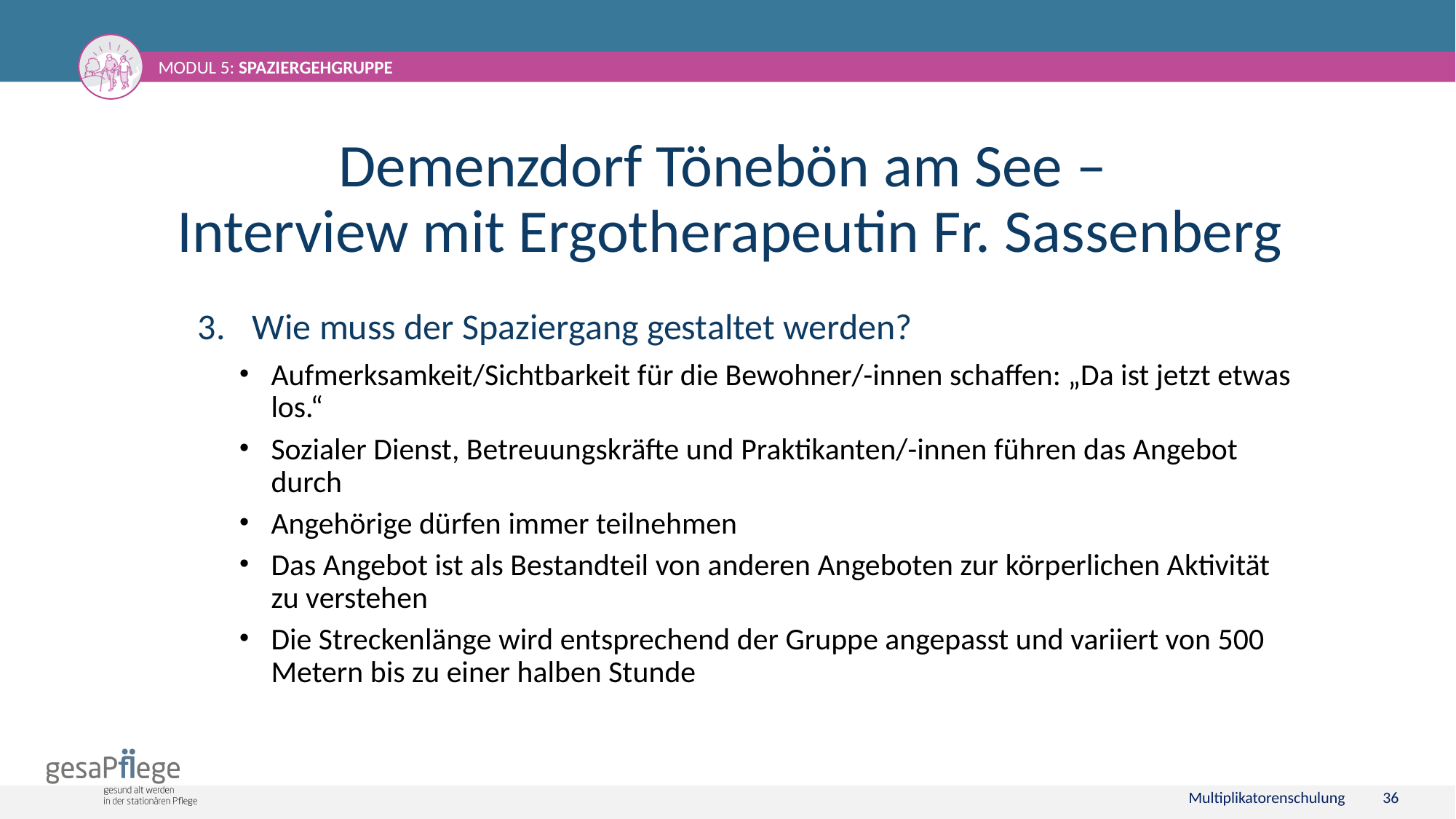

# Demenzdorf Tönebön am See – Interview mit Ergotherapeutin Fr. Sassenberg
Wie muss der Spaziergang gestaltet werden?
Aufmerksamkeit/Sichtbarkeit für die Bewohner/-innen schaffen: „Da ist jetzt etwas los.“
Sozialer Dienst, Betreuungskräfte und Praktikanten/-innen führen das Angebot durch
Angehörige dürfen immer teilnehmen
Das Angebot ist als Bestandteil von anderen Angeboten zur körperlichen Aktivität
zu verstehen
Die Streckenlänge wird entsprechend der Gruppe angepasst und variiert von 500 Metern bis zu einer halben Stunde

Multiplikatorenschulung
36